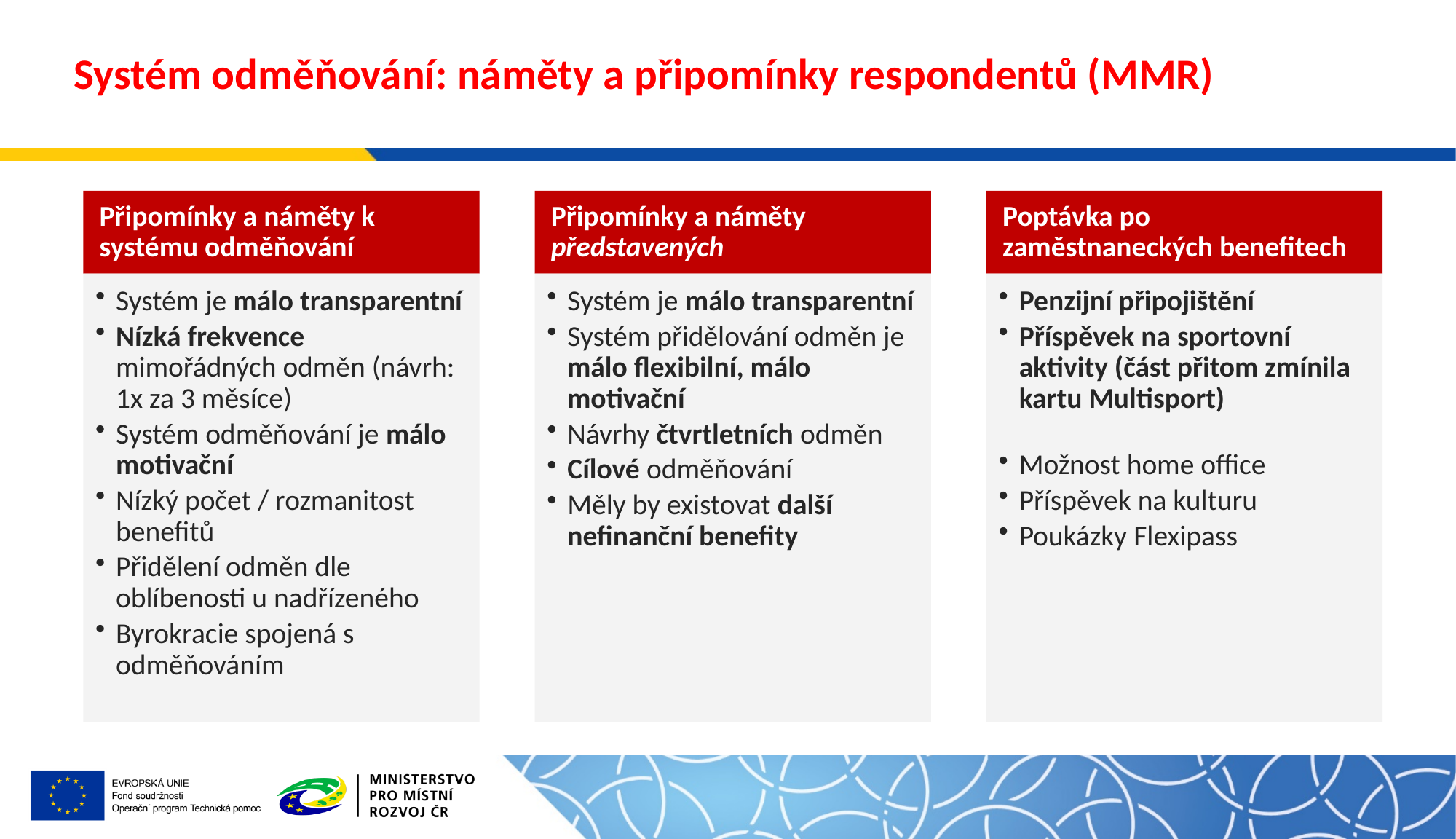

# Systém odměňování: náměty a připomínky respondentů (MMR)
Připomínky a náměty k systému odměňování
Systém je málo transparentní
Nízká frekvence mimořádných odměn (návrh: 1x za 3 měsíce)
Systém odměňování je málo motivační
Nízký počet / rozmanitost benefitů
Přidělení odměn dle oblíbenosti u nadřízeného
Byrokracie spojená s odměňováním
Připomínky a náměty představených
Systém je málo transparentní
Systém přidělování odměn je málo flexibilní, málo motivační
Návrhy čtvrtletních odměn
Cílové odměňování
Měly by existovat další nefinanční benefity
Poptávka po zaměstnaneckých benefitech
Penzijní připojištění
Příspěvek na sportovní aktivity (část přitom zmínila kartu Multisport)
Možnost home office
Příspěvek na kulturu
Poukázky Flexipass